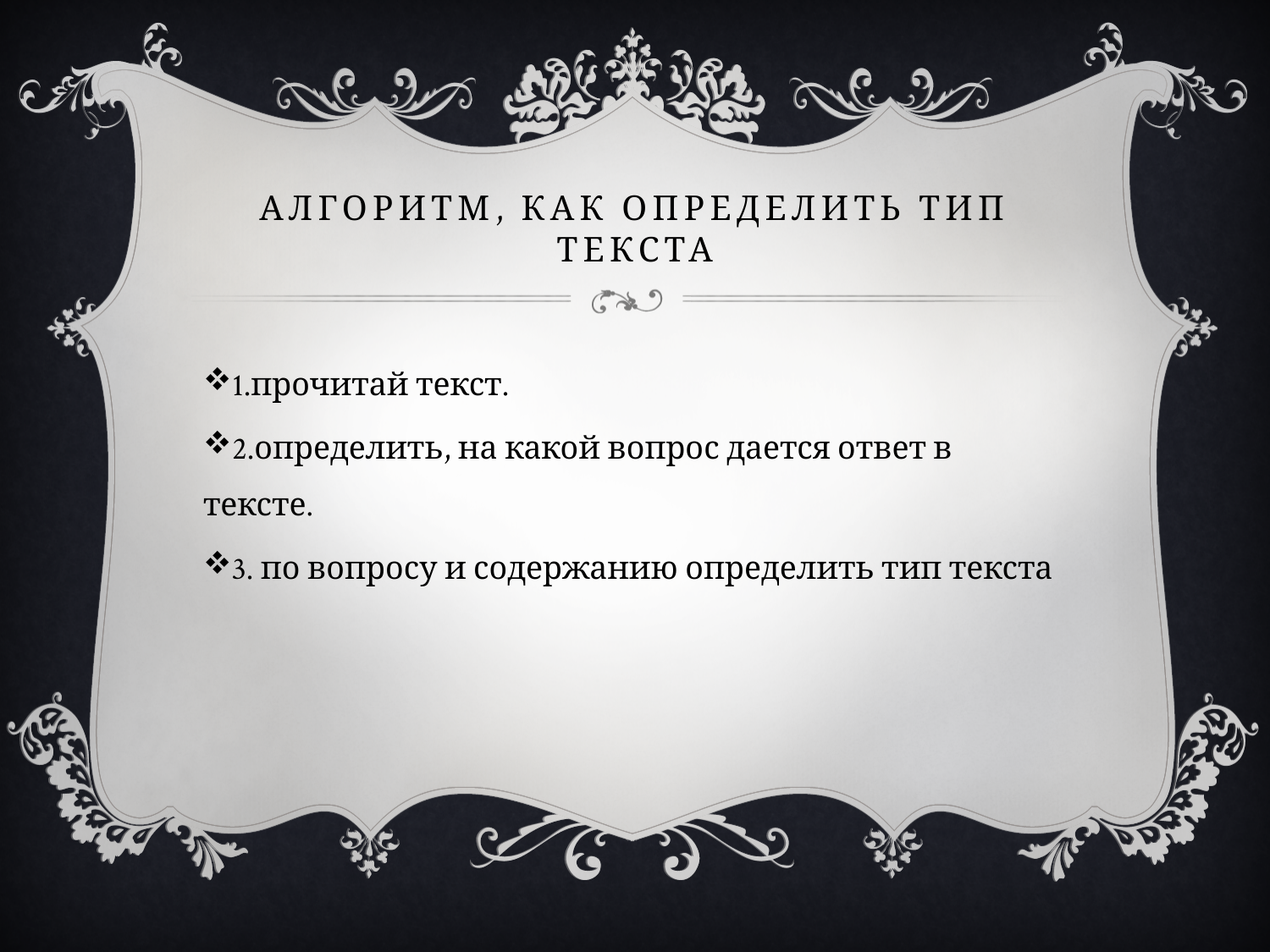

# алгоритм, как определить тип текста
1.прочитай текст.
2.определить, на какой вопрос дается ответ в тексте.
3. по вопросу и содержанию определить тип текста